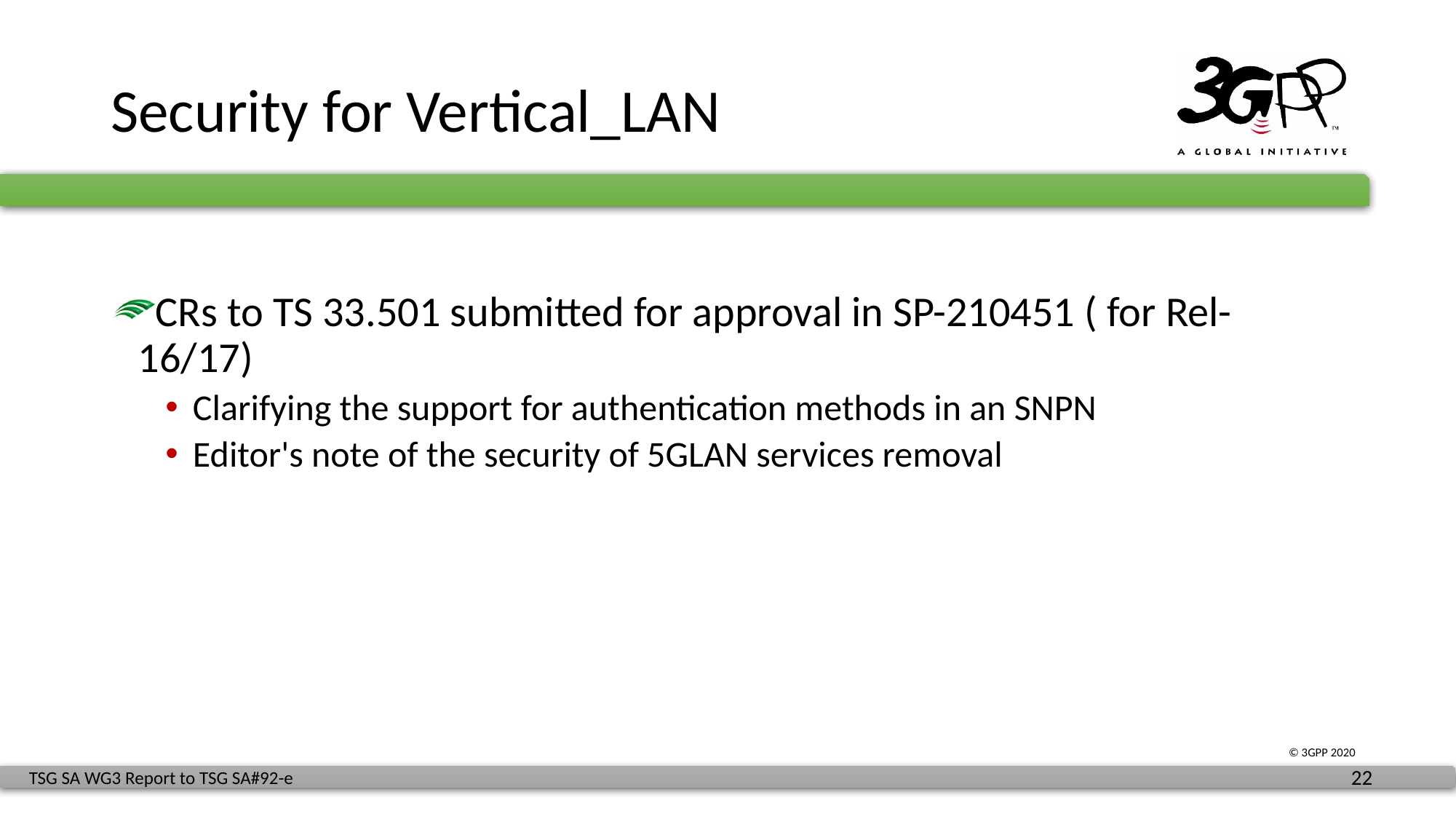

# Security for Vertical_LAN

CRs to TS 33.501 submitted for approval in SP-210451 ( for Rel-16/17)
Clarifying the support for authentication methods in an SNPN
Editor's note of the security of 5GLAN services removal